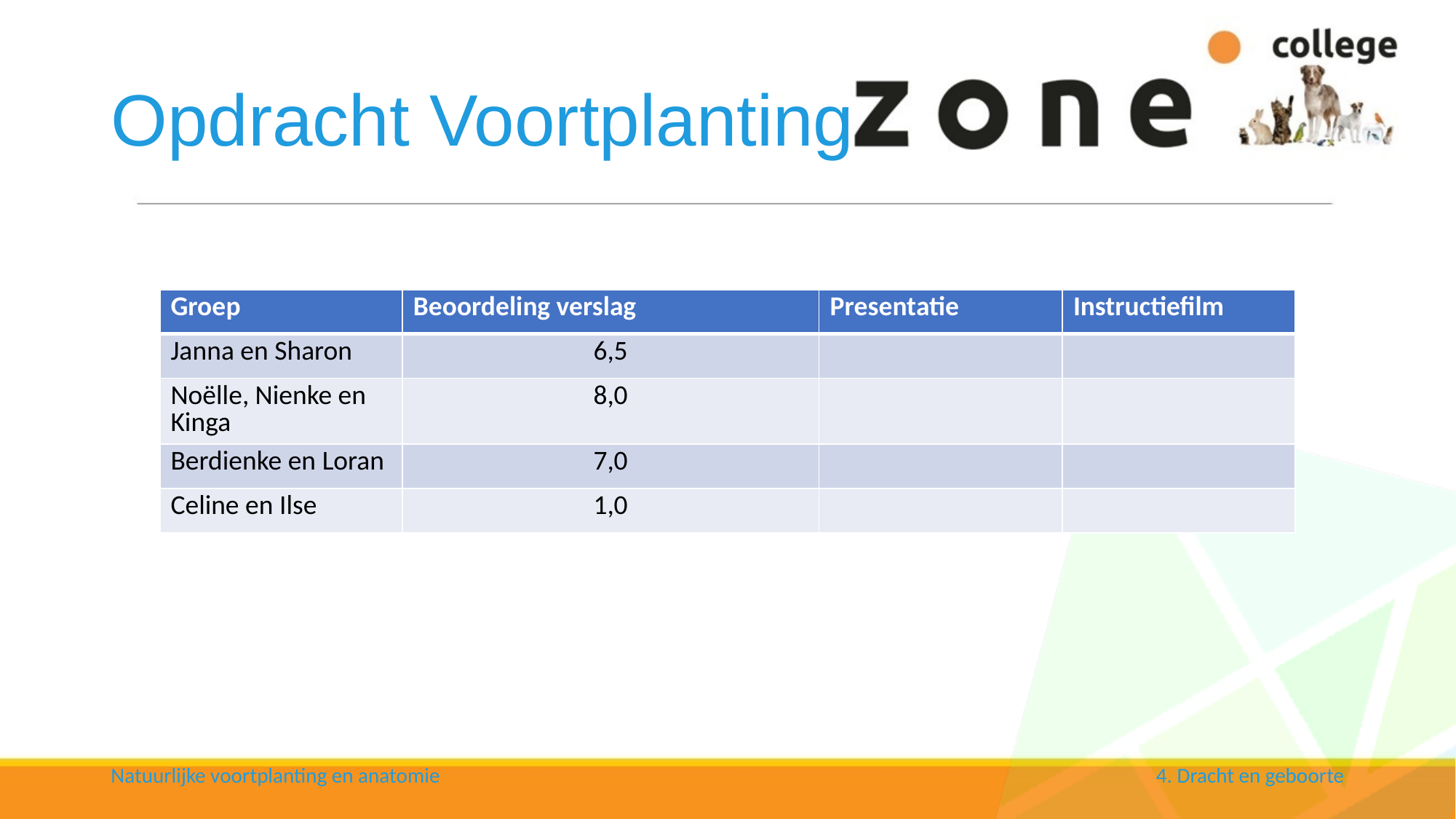

# Opdracht Voortplanting

| Groep | Beoordeling verslag | Presentatie | Instructiefilm |
| --- | --- | --- | --- |
| Janna en Sharon | 6,5 |  |  |
| Noëlle, Nienke en Kinga | 8,0 |  |  |
| Berdienke en Loran | 7,0 |  |  |
| Celine en Ilse | 1,0 |  |  |
Natuurlijke voortplanting en anatomie
4. Dracht en geboorte